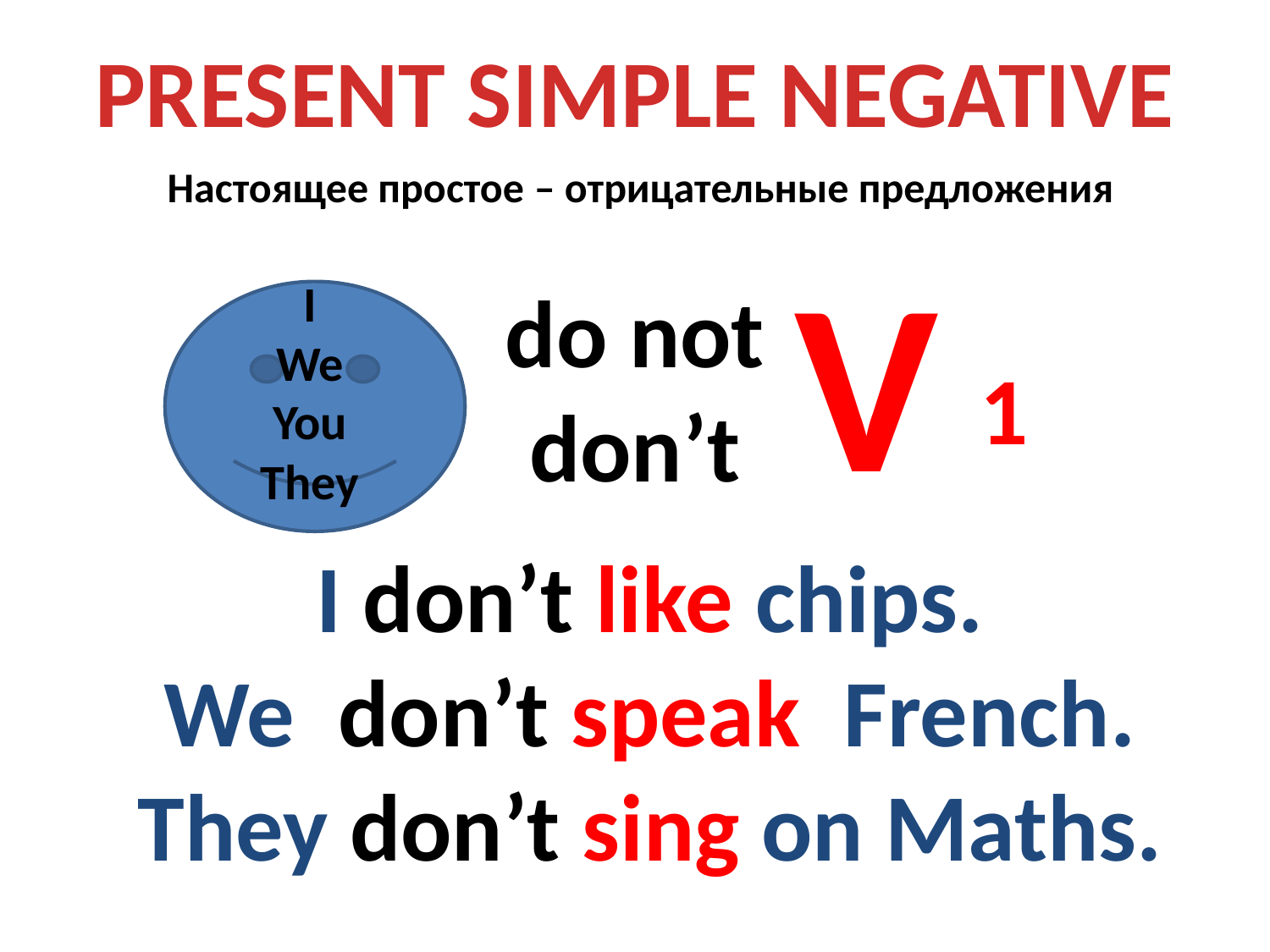

PRESENT SIMPLE NEGATIVE
       V
Настоящее простое – отрицательные предложения
I
We
You
They
do not
don’t

1
I don’t like chips.
We  don’t speak  French.
They don’t sing on Maths.